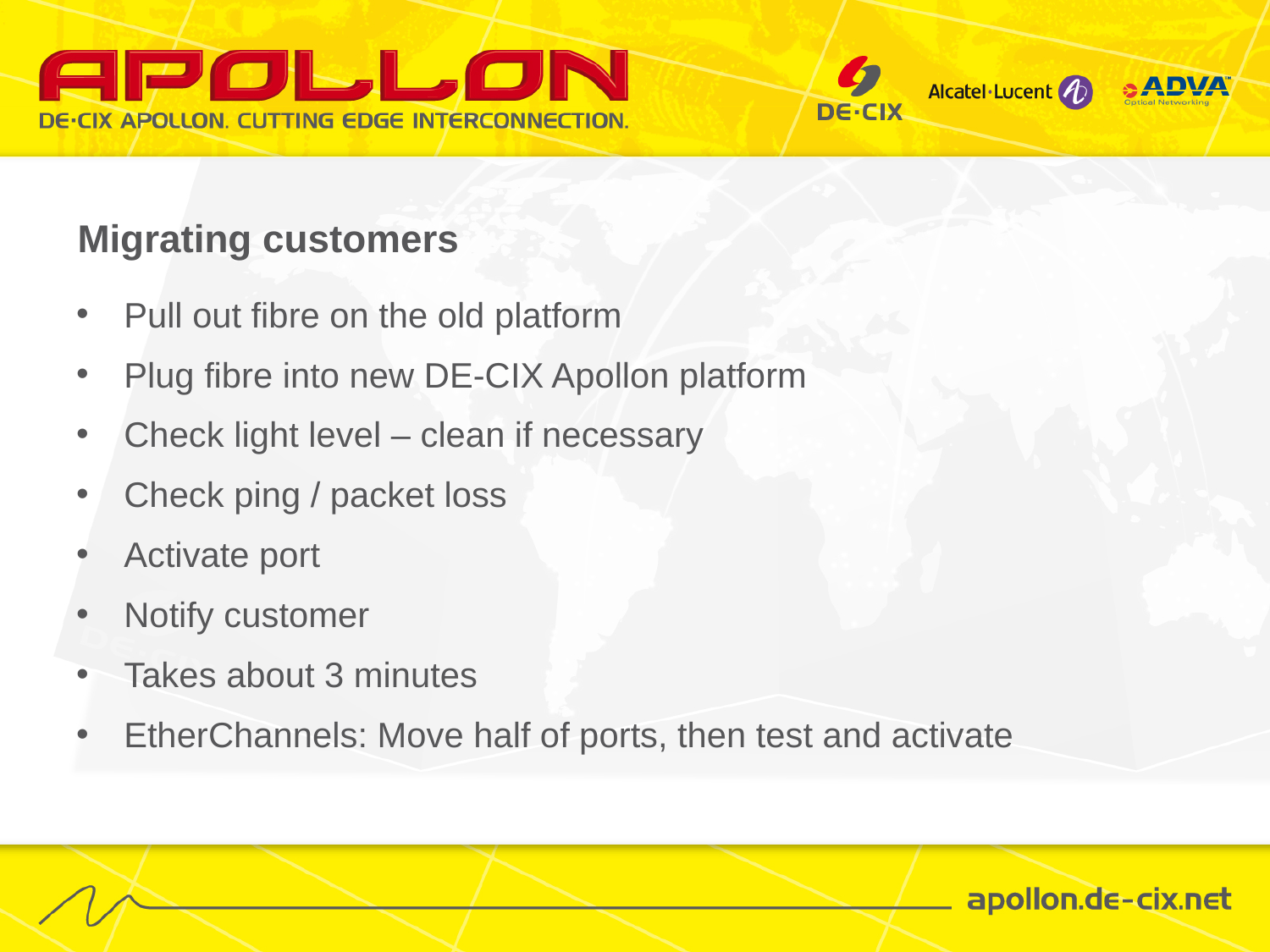

# Migrating customers
Pull out fibre on the old platform
Plug fibre into new DE-CIX Apollon platform
Check light level – clean if necessary
Check ping / packet loss
Activate port
Notify customer
Takes about 3 minutes
EtherChannels: Move half of ports, then test and activate